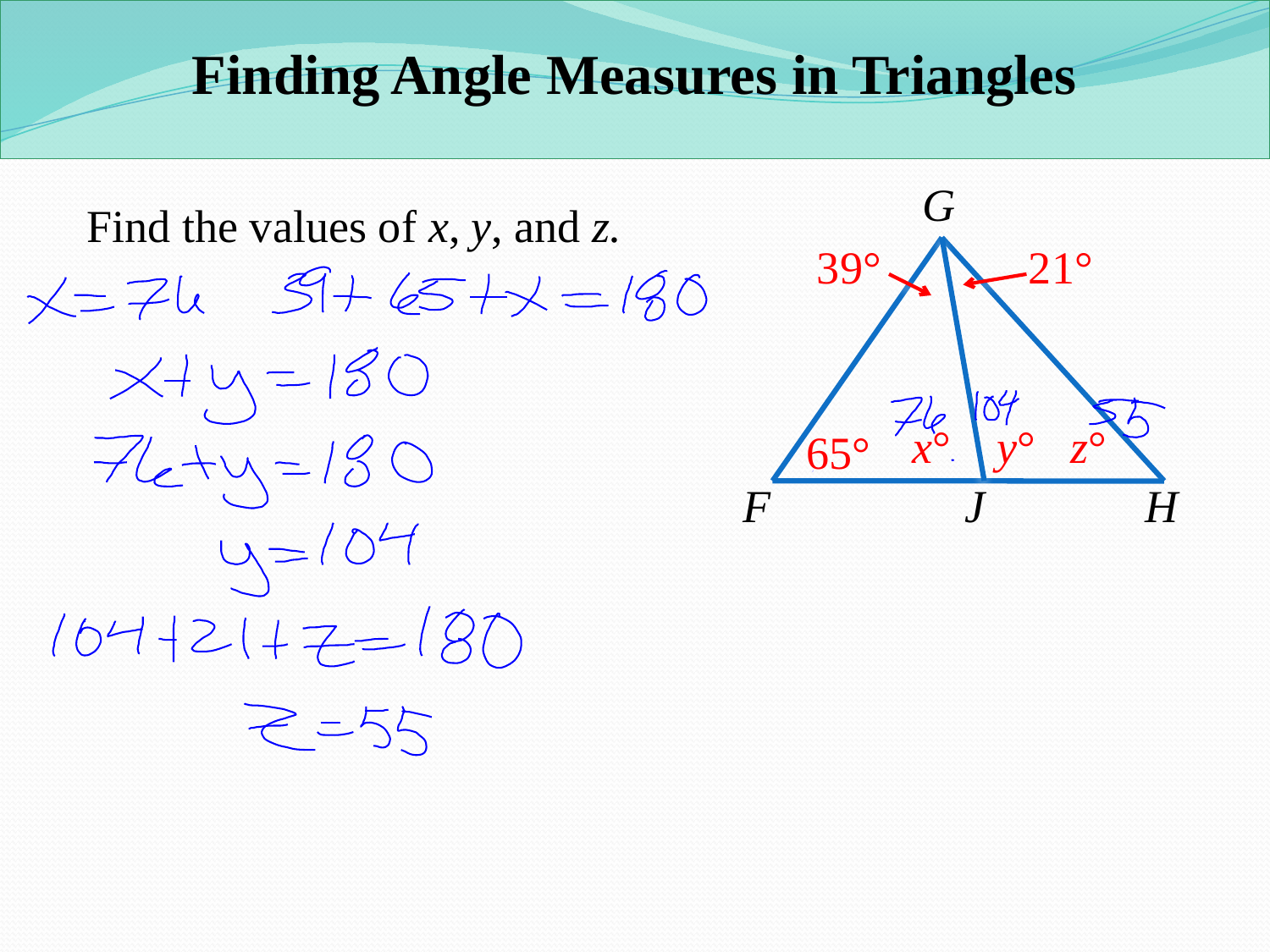

Finding Angle Measures in Triangles
G
Find the values of x, y, and z.
39°
21°

x°
y°
z°
65°
F
J
H